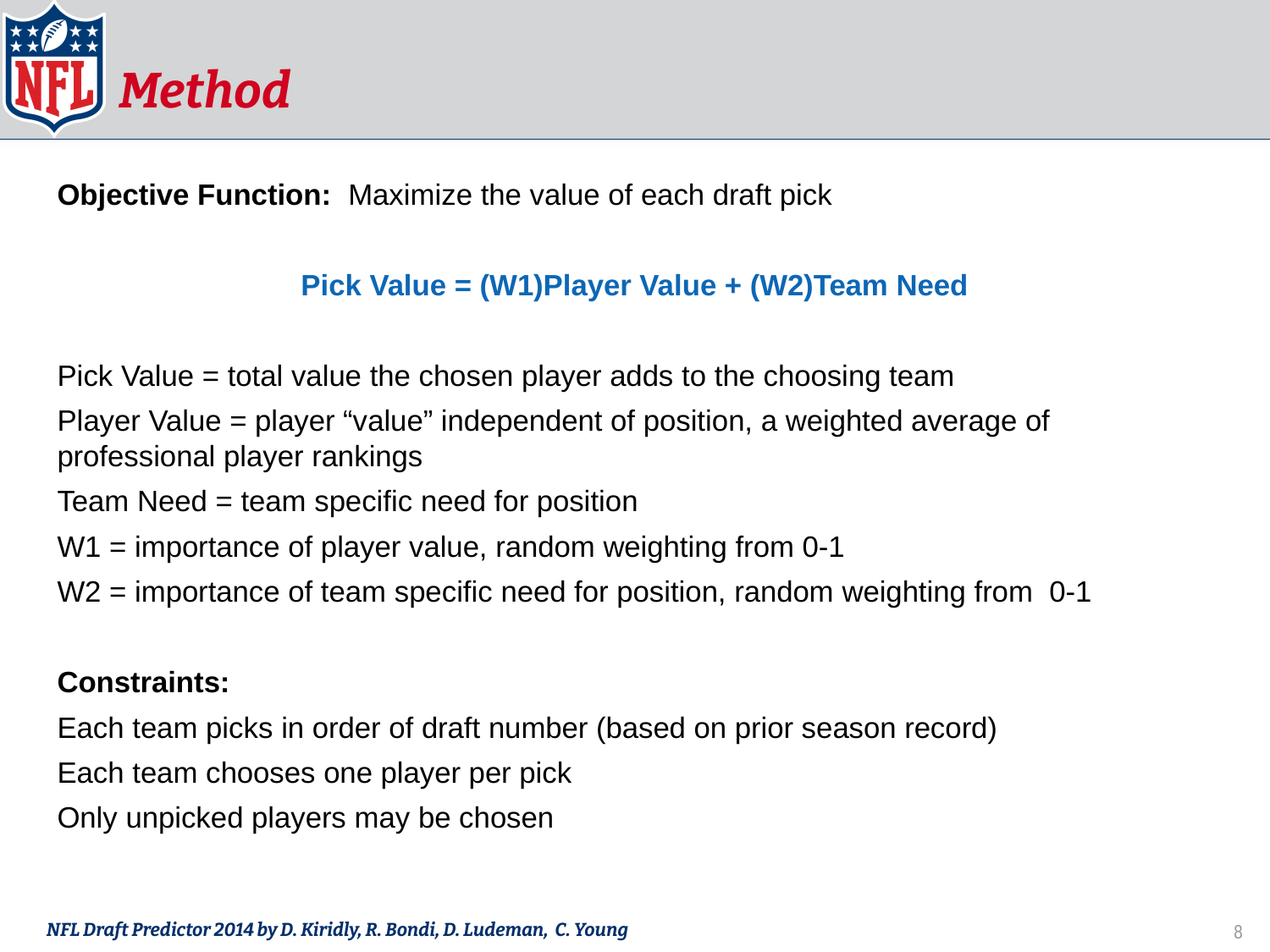

# Method
Objective Function:  Maximize the value of each draft pick

Pick Value = (W1)Player Value + (W2)Team Need

Pick Value = total value the chosen player adds to the choosing team
Player Value = player “value” independent of position, a weighted average of professional player rankings
Team Need = team specific need for position
W1 = importance of player value, random weighting from 0-1
W2 = importance of team specific need for position, random weighting from  0-1

Constraints:
Each team picks in order of draft number (based on prior season record)
Each team chooses one player per pick
Only unpicked players may be chosen